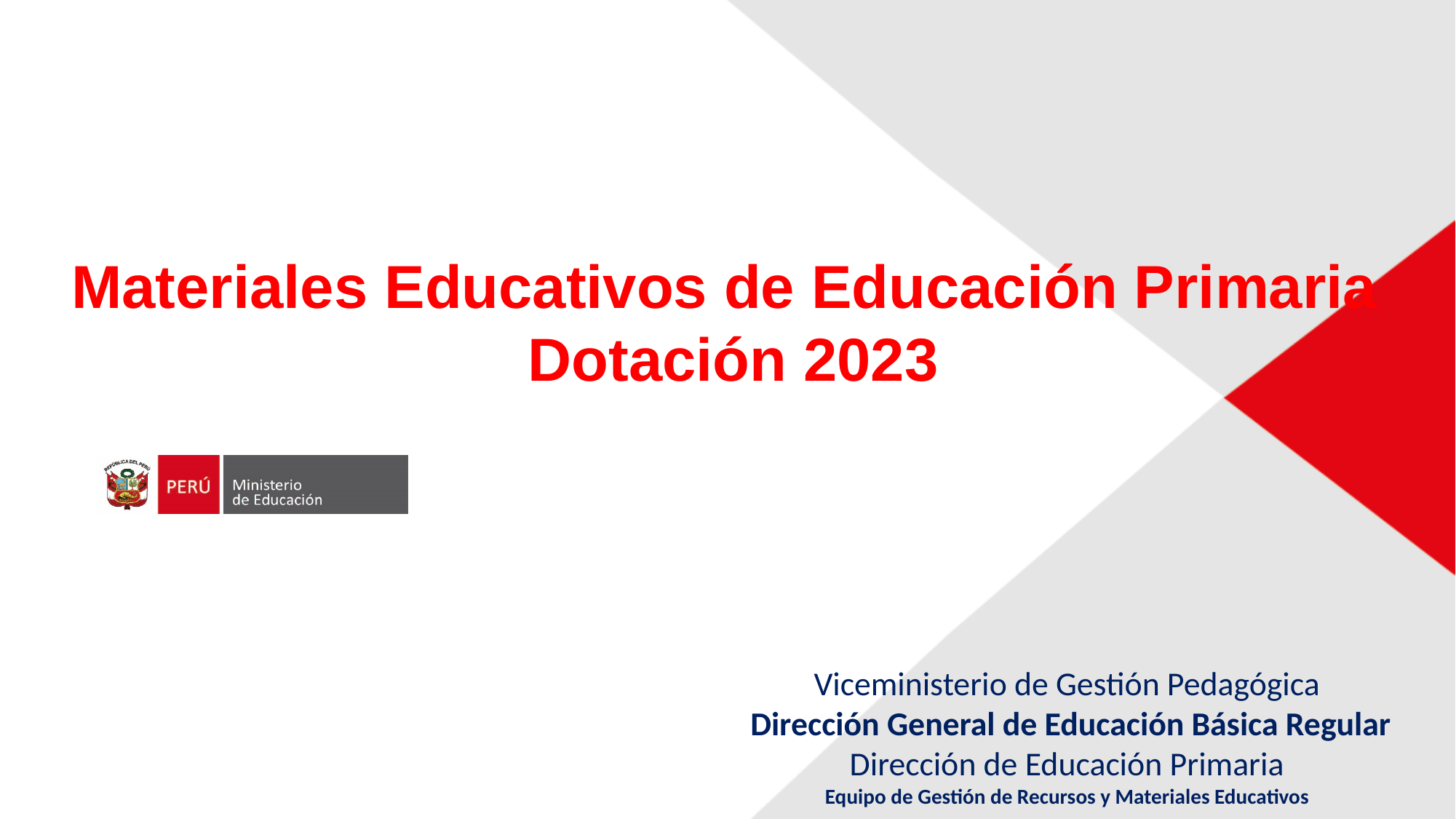

Materiales Educativos de Educación Primaria
Dotación 2023

Viceministerio de Gestión Pedagógica
 Dirección General de Educación Básica Regular
Dirección de Educación Primaria
Equipo de Gestión de Recursos y Materiales Educativos